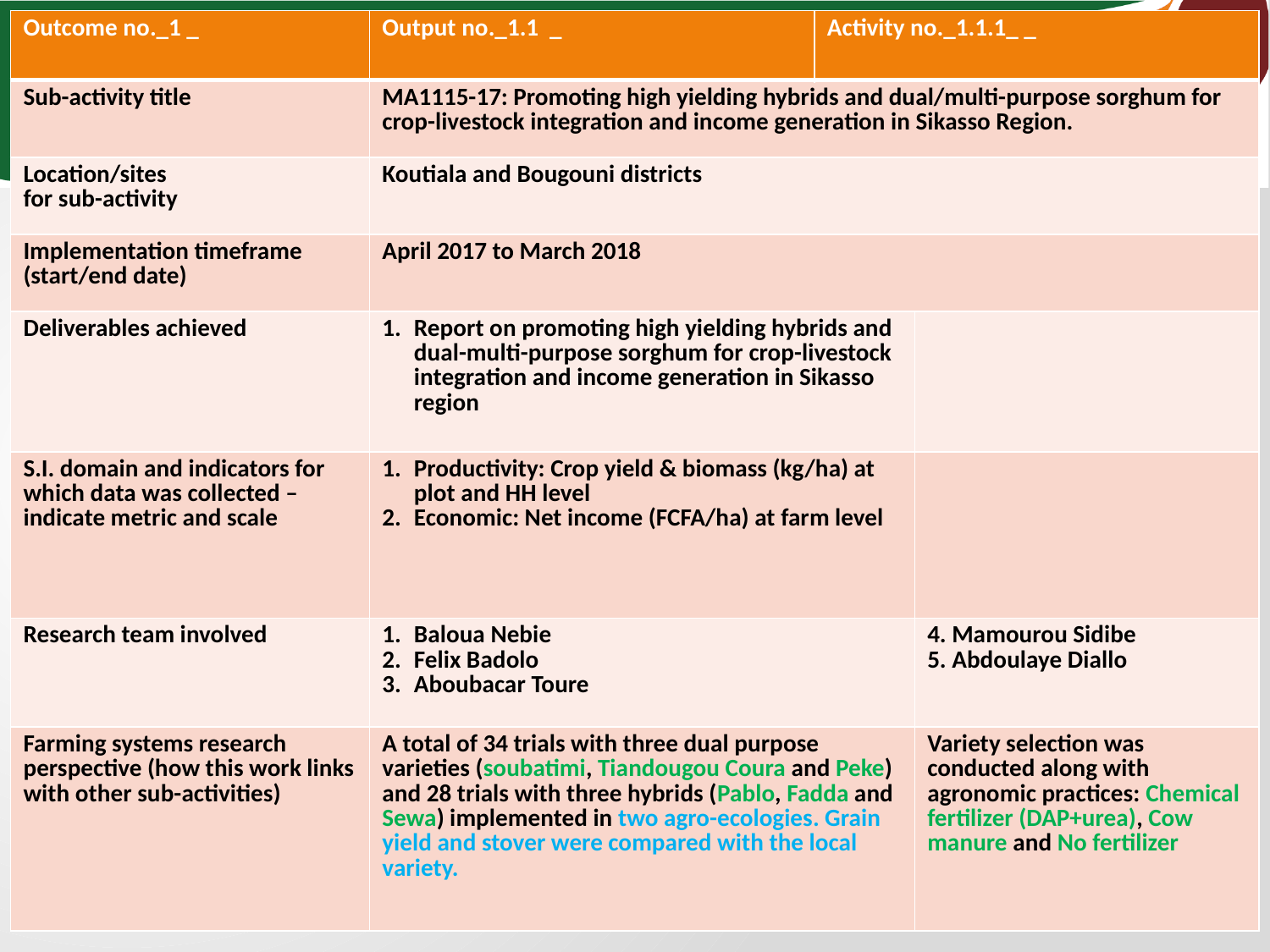

| Outcome no.\_1 \_ | Output no.\_1.1 \_ | Activity no.\_1.1.1\_ \_ |  |
| --- | --- | --- | --- |
| Sub-activity title | MA1115-17: Promoting high yielding hybrids and dual/multi-purpose sorghum for crop-livestock integration and income generation in Sikasso Region. |  |  |
| Location/sites for sub-activity | Koutiala and Bougouni districts |  |  |
| Implementation timeframe (start/end date) | April 2017 to March 2018 |  |  |
| Deliverables achieved | Report on promoting high yielding hybrids and dual-multi-purpose sorghum for crop-livestock integration and income generation in Sikasso region |  |  |
| S.I. domain and indicators for which data was collected – indicate metric and scale | Productivity: Crop yield & biomass (kg/ha) at plot and HH level Economic: Net income (FCFA/ha) at farm level |  |  |
| Research team involved | Baloua Nebie Felix Badolo Aboubacar Toure |  | 4. Mamourou Sidibe 5. Abdoulaye Diallo |
| Farming systems research perspective (how this work links with other sub-activities) | A total of 34 trials with three dual purpose varieties (soubatimi, Tiandougou Coura and Peke) and 28 trials with three hybrids (Pablo, Fadda and Sewa) implemented in two agro-ecologies. Grain yield and stover were compared with the local variety. |  | Variety selection was conducted along with agronomic practices: Chemical fertilizer (DAP+urea), Cow manure and No fertilizer |